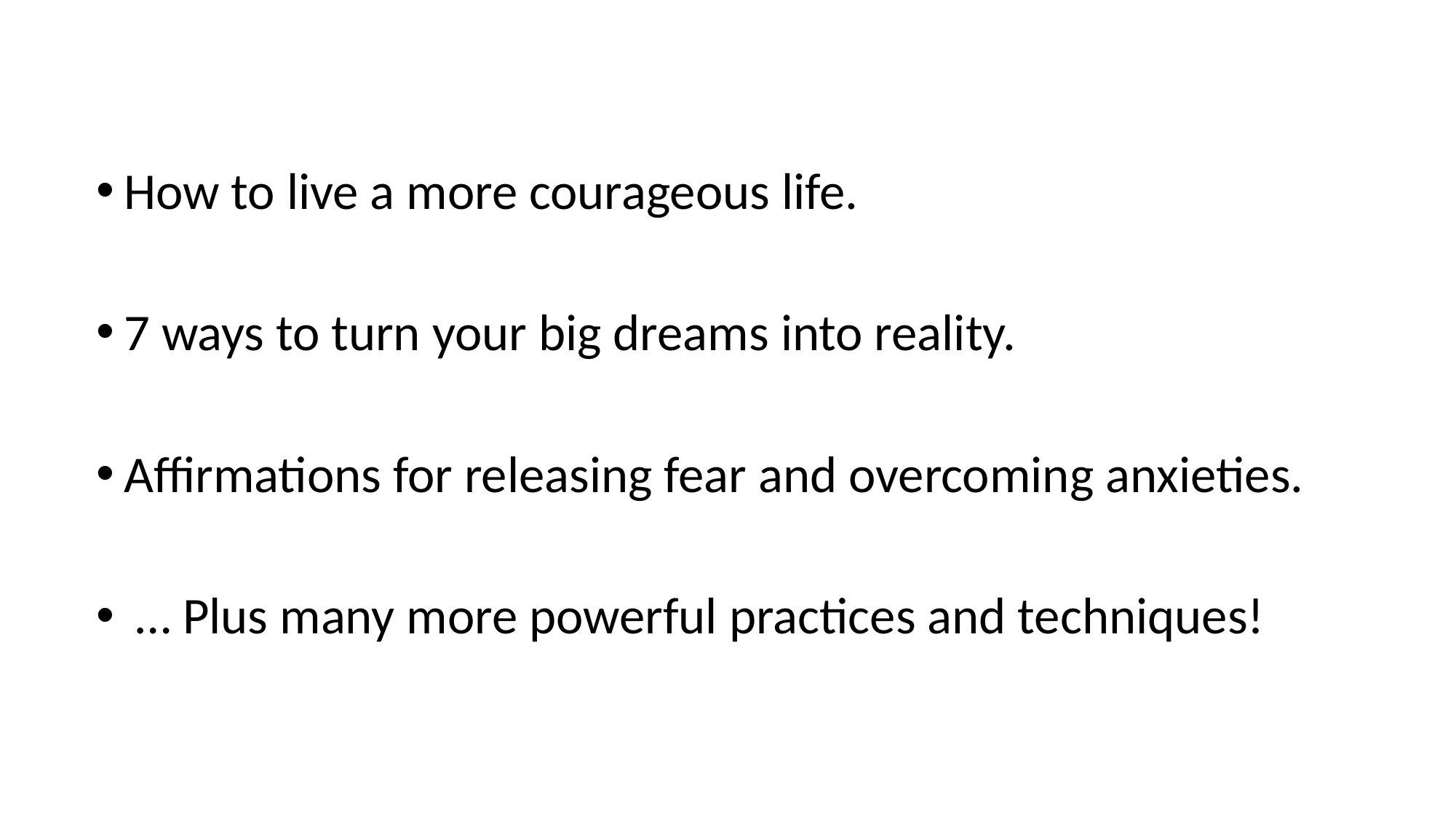

How to live a more courageous life.

7 ways to turn your big dreams into reality.

Affirmations for releasing fear and overcoming anxieties.

 … Plus many more powerful practices and techniques!